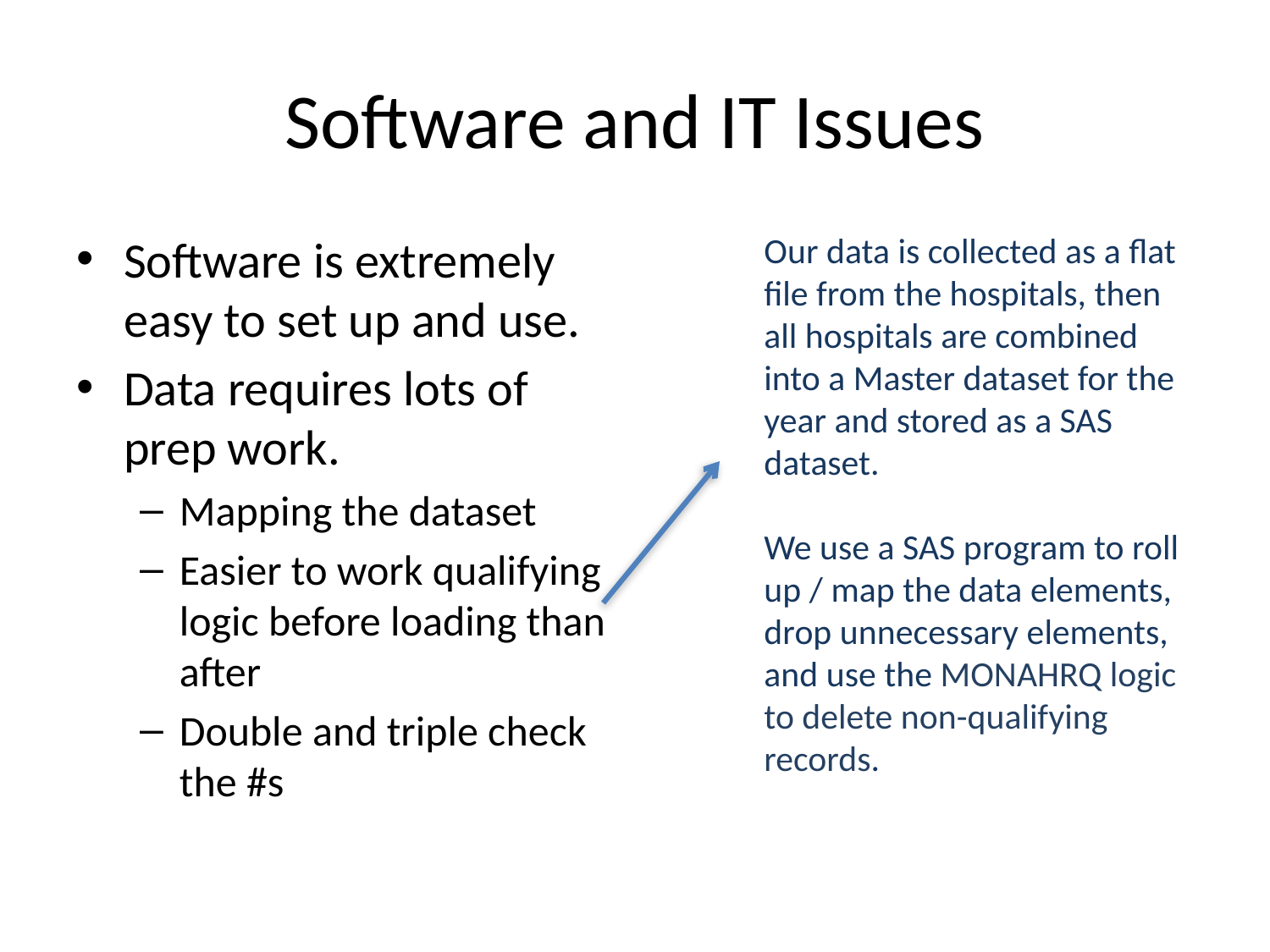

# Software and IT Issues
Software is extremely easy to set up and use.
Data requires lots of prep work.
Mapping the dataset
Easier to work qualifying logic before loading than after
Double and triple check the #s

Our data is collected as a flat file from the hospitals, then all hospitals are combined into a Master dataset for the year and stored as a SAS dataset.

We use a SAS program to roll up / map the data elements, drop unnecessary elements, and use the MONAHRQ logic to delete non-qualifying records.